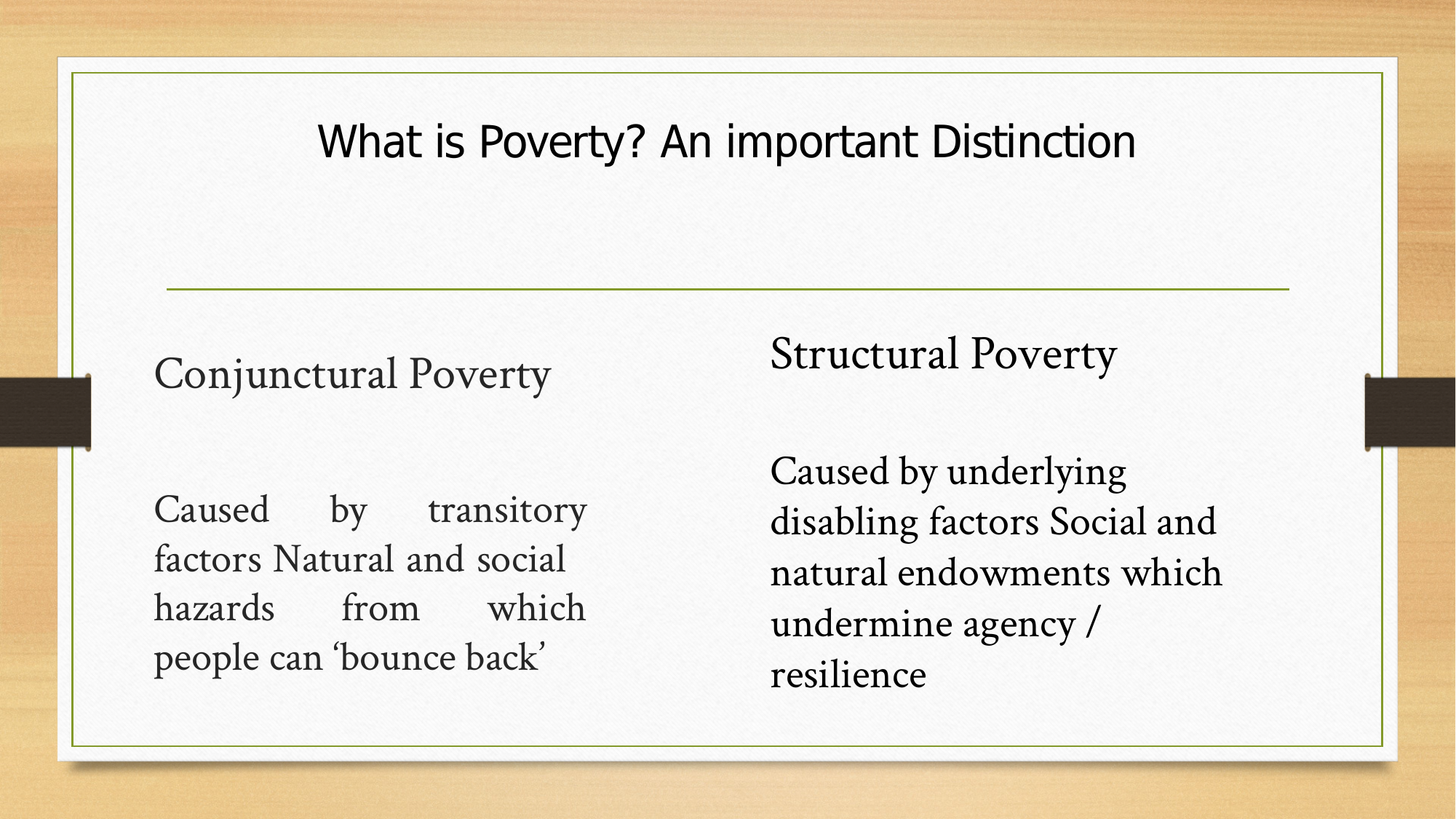

# What is Poverty? An important Distinction
Structural Poverty
Caused by underlying disabling factors Social and natural endowments which undermine agency / resilience
Conjunctural Poverty

Caused by transitory factors Natural and social 	hazards from which people can ‘bounce back’